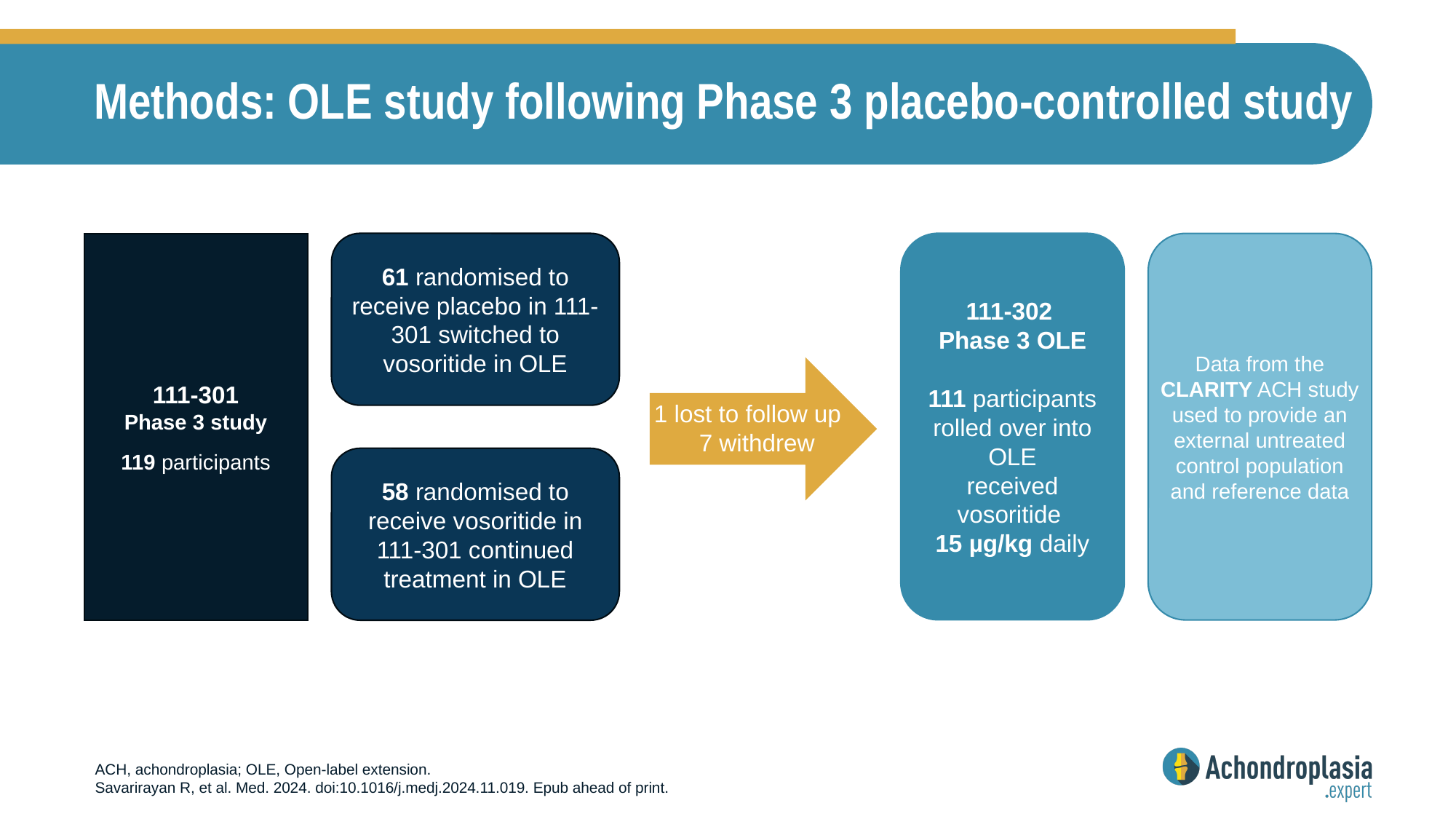

# Methods: OLE study following Phase 3 placebo-controlled study
111-301
Phase 3 study
119 participants
61 randomised to receive placebo in 111-301 switched to vosoritide in OLE
111-302
Phase 3 OLE

111 participants rolled over into OLE
received vosoritide
15 µg/kg daily
Data from the CLARITY ACH study used to provide an external untreated control population and reference data

1 lost to follow up
7 withdrew
58 randomised to receive vosoritide in 111-301 continued treatment in OLE
ACH, achondroplasia; OLE, Open-label extension.
Savarirayan R, et al. Med. 2024. doi:10.1016/j.medj.2024.11.019. Epub ahead of print.